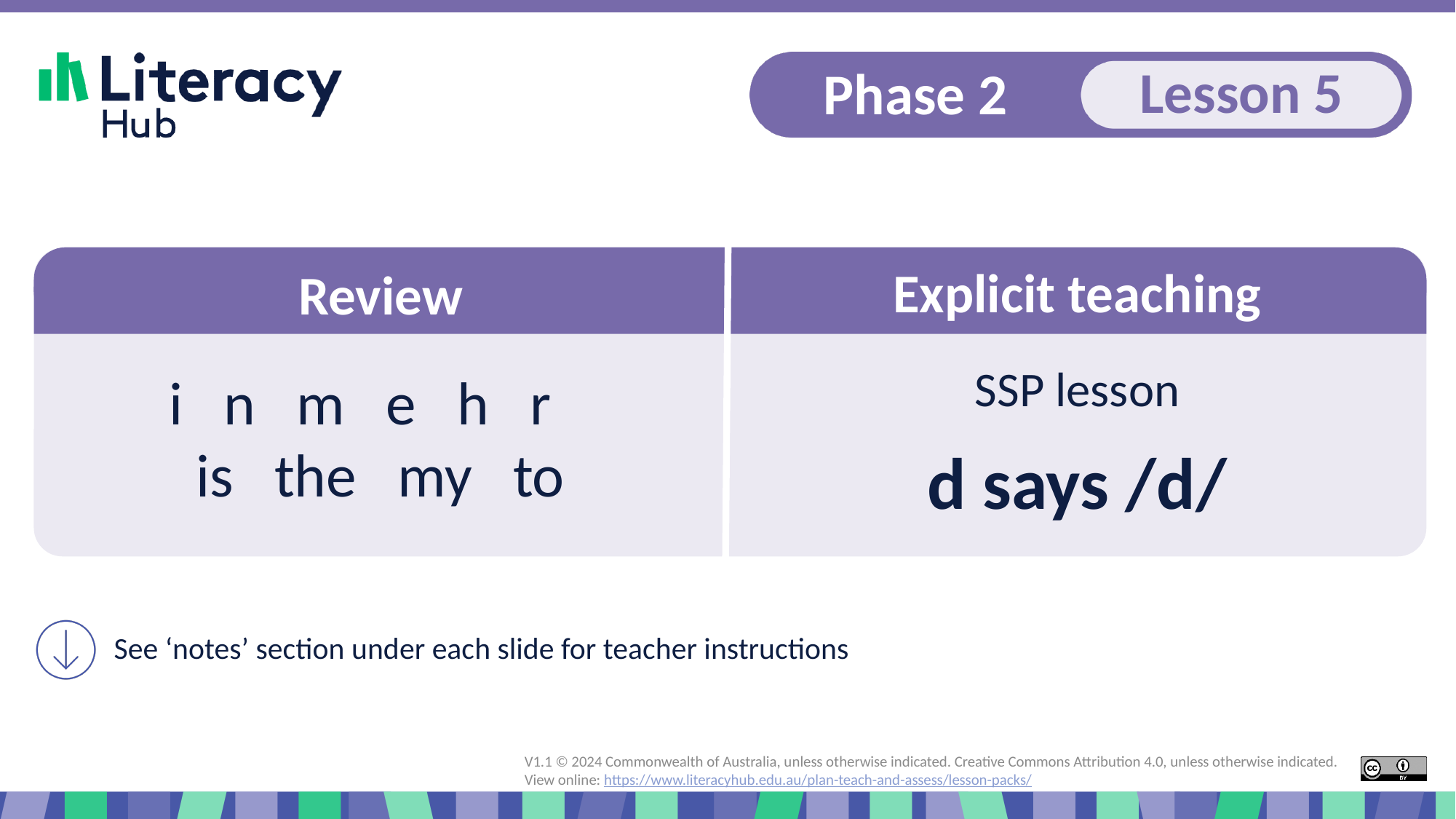

# Explicit teaching
Review
i   n   m   e   h   r
is   the   my   to
SSP lesson
d says /d/